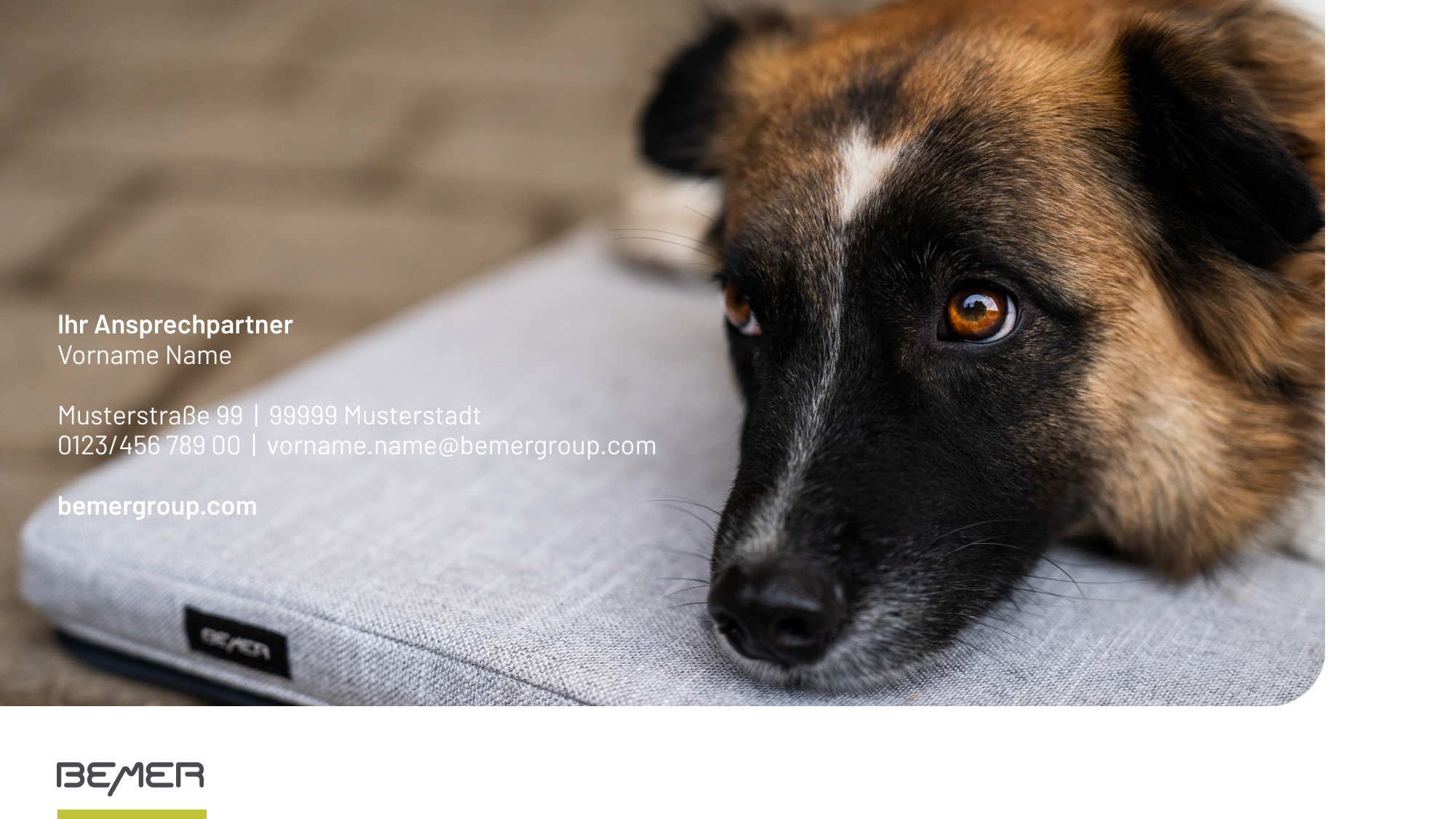

#
Ihr Ansprechpartner
Vorname Name

Musterstraße 99  |  99999 Musterstadt
0123/456 789 00  |  vorname.name@bemergroup.com

bemergroup.com